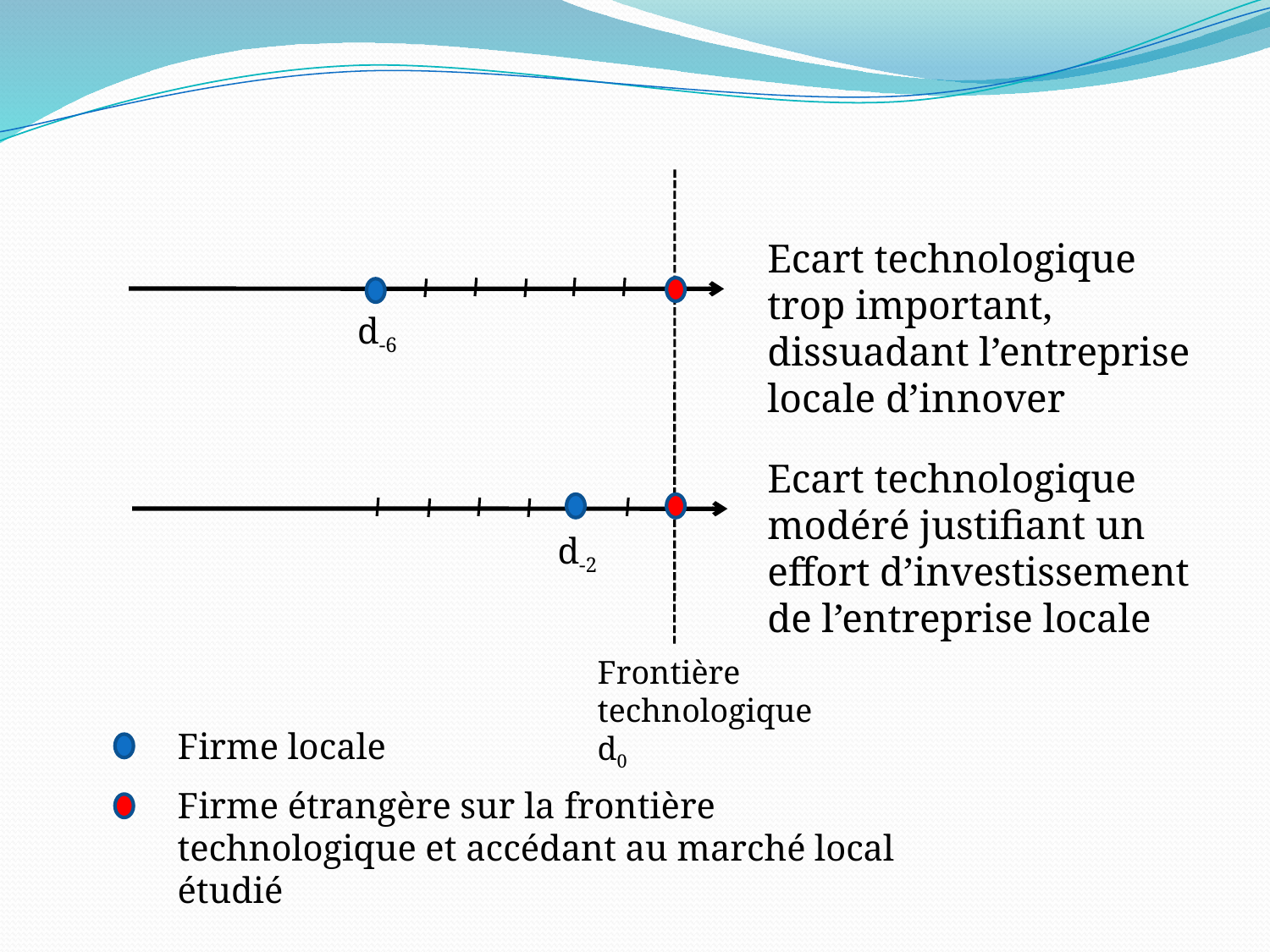

Ecart technologique trop important, dissuadant l’entreprise locale d’innover

d-6
Ecart technologique modéré justifiant un effort d’investissement de l’entreprise locale

d-2
Frontière technologique  d0
Firme locale

Firme étrangère sur la frontière technologique et accédant au marché local étudié